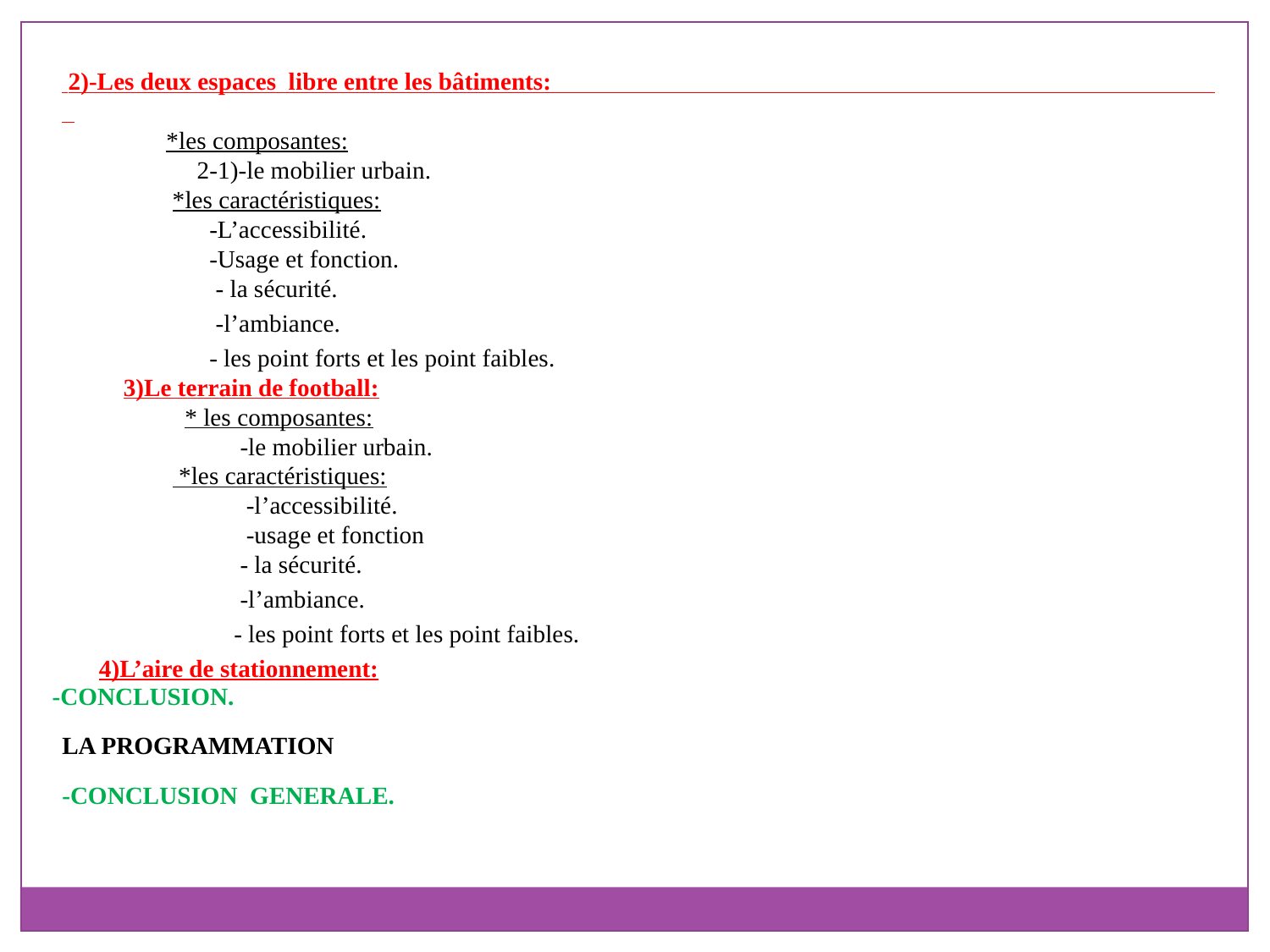

2)-Les deux espaces  libre entre les bâtiments:
                 *les composantes:
                      2-1)-le mobilier urbain.
                  *les caractéristiques:
                        -L’accessibilité.
                        -Usage et fonction.
                         - la sécurité.
                         -l’ambiance.
                        - les point forts et les point faibles.
          3)Le terrain de football:
                    * les composantes:
                             -le mobilier urbain.
                   *les caractéristiques:
                              -l’accessibilité.
                              -usage et fonction
                             - la sécurité.
                             -l’ambiance.
                            - les point forts et les point faibles.
      4)L’aire de stationnement:

-CONCLUSION.
LA PROGRAMMATION
-CONCLUSION  GENERALE.